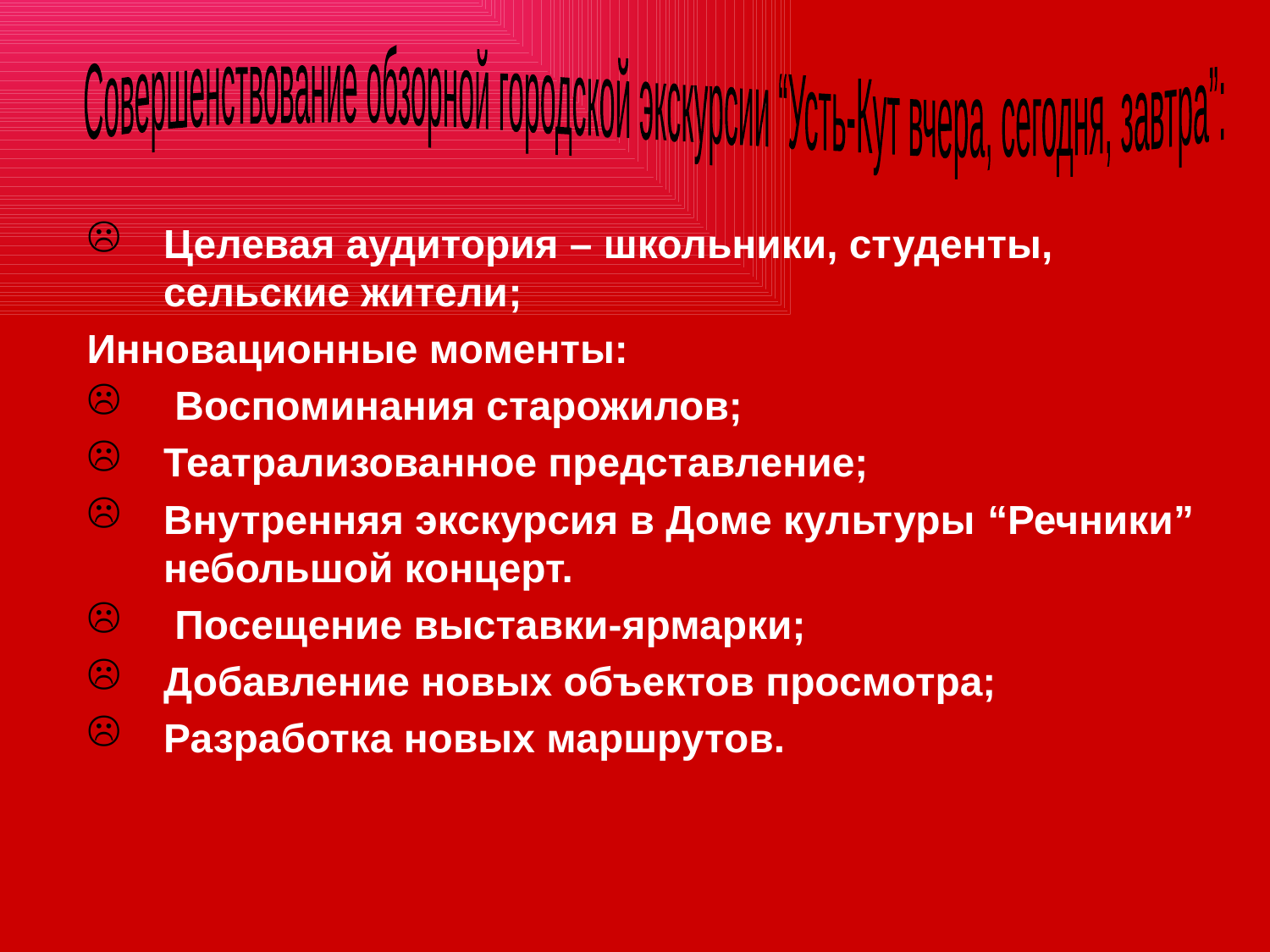

Совершенствование обзорной городской экскурсии “Усть-Кут вчера, сегодня, завтра”:
Целевая аудитория – школьники, студенты, сельские жители;
Инновационные моменты:
 Воспоминания старожилов;
Театрализованное представление;
Внутренняя экскурсия в Доме культуры “Речники” небольшой концерт.
 Посещение выставки-ярмарки;
Добавление новых объектов просмотра;
Разработка новых маршрутов.